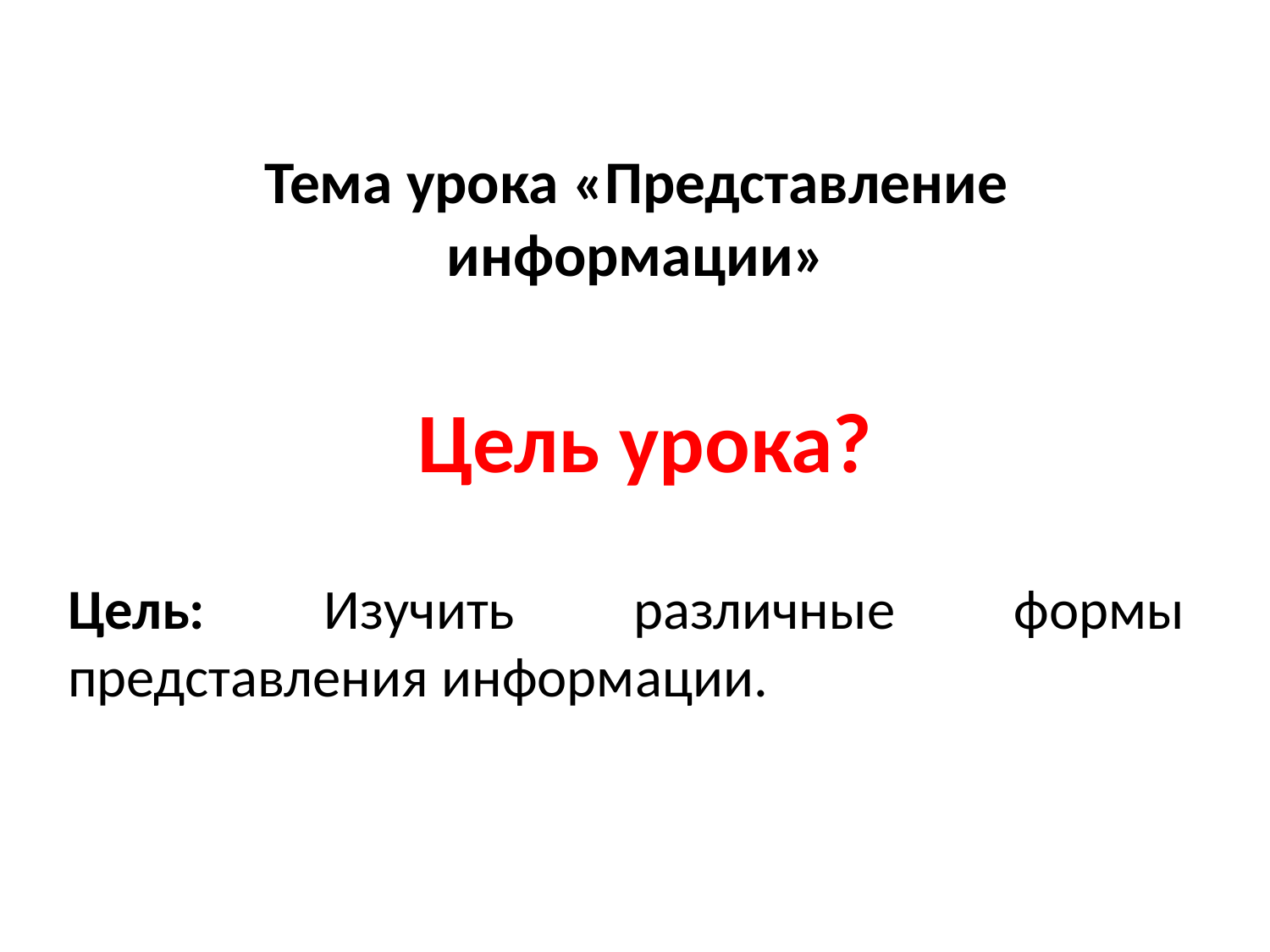

# Тема урока «Представление информации»
Цель урока?

Цель: Изучить различные формы представления информации.